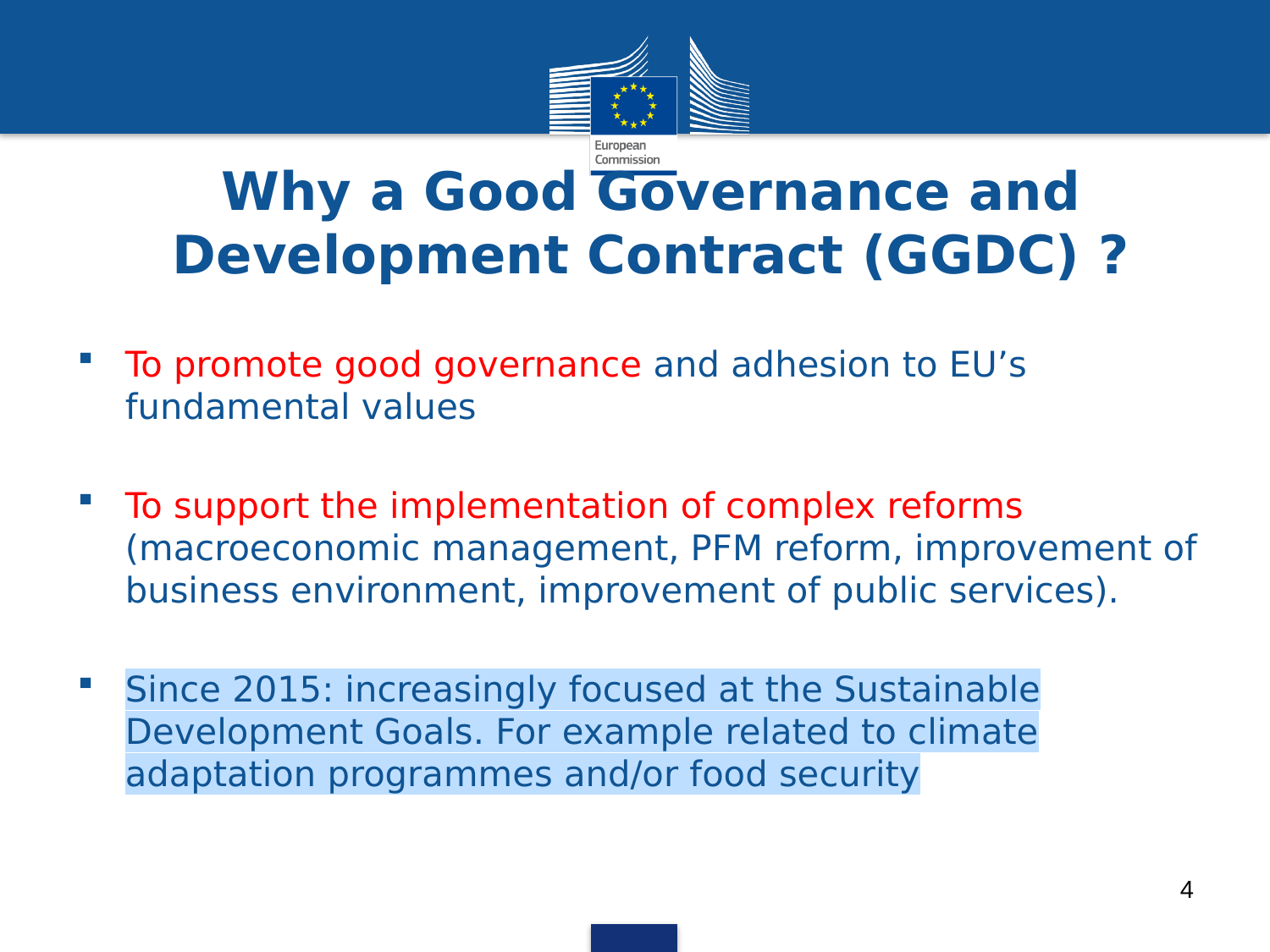

# Why a Good Governance and Development Contract (GGDC) ?

To promote good governance and adhesion to EU’s fundamental values

To support the implementation of complex reforms (macroeconomic management, PFM reform, improvement of business environment, improvement of public services).

Since 2015: increasingly focused at the Sustainable Development Goals. For example related to climate adaptation programmes and/or food security

4